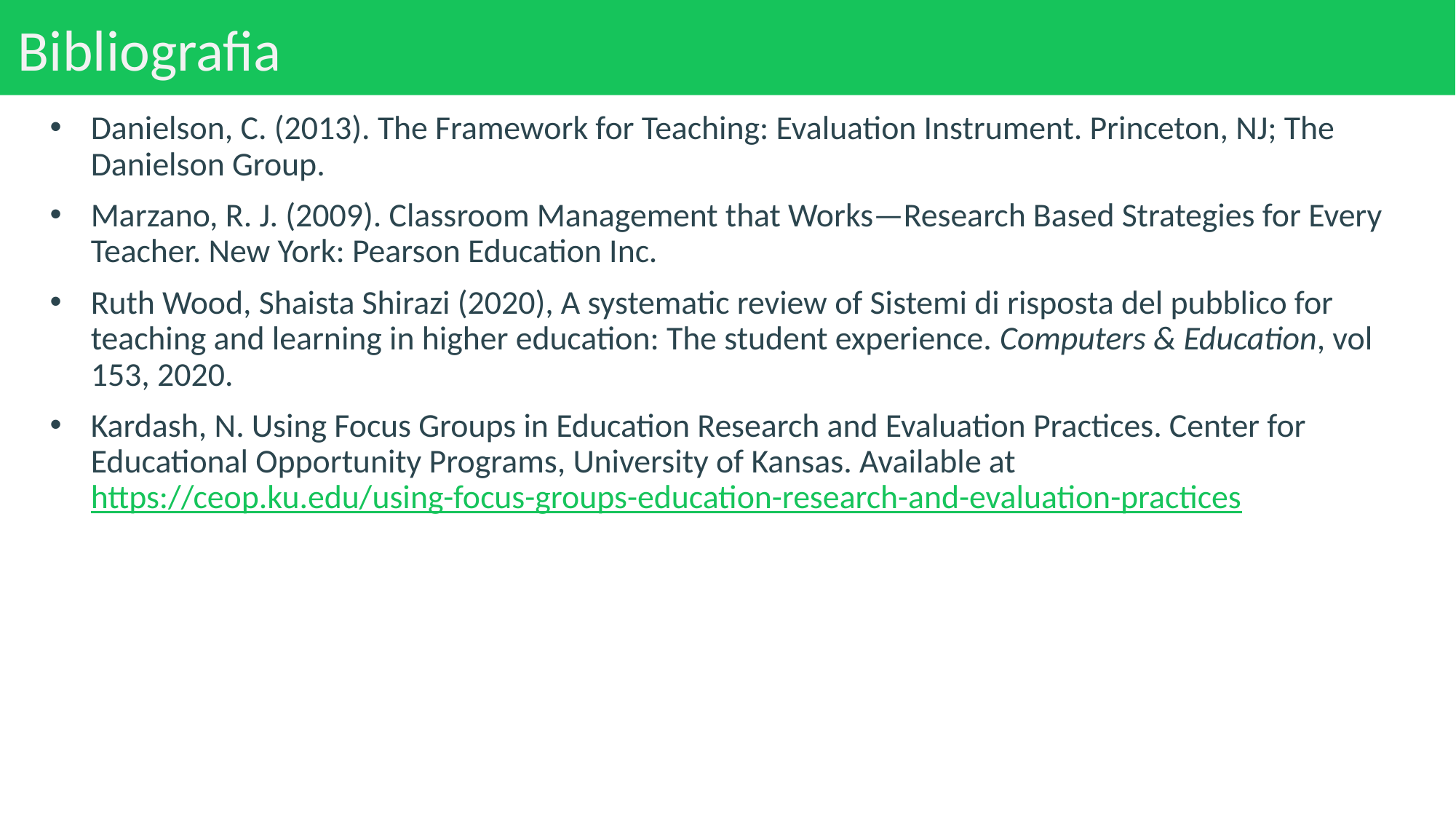

# Bibliografia
Danielson, C. (2013). The Framework for Teaching: Evaluation Instrument. Princeton, NJ; The Danielson Group.
Marzano, R. J. (2009). Classroom Management that Works—Research Based Strategies for Every Teacher. New York: Pearson Education Inc.
Ruth Wood, Shaista Shirazi (2020), A systematic review of Sistemi di risposta del pubblico for teaching and learning in higher education: The student experience. Computers & Education, vol 153, 2020.
Kardash, N. Using Focus Groups in Education Research and Evaluation Practices. Center for Educational Opportunity Programs, University of Kansas. Available at https://ceop.ku.edu/using-focus-groups-education-research-and-evaluation-practices